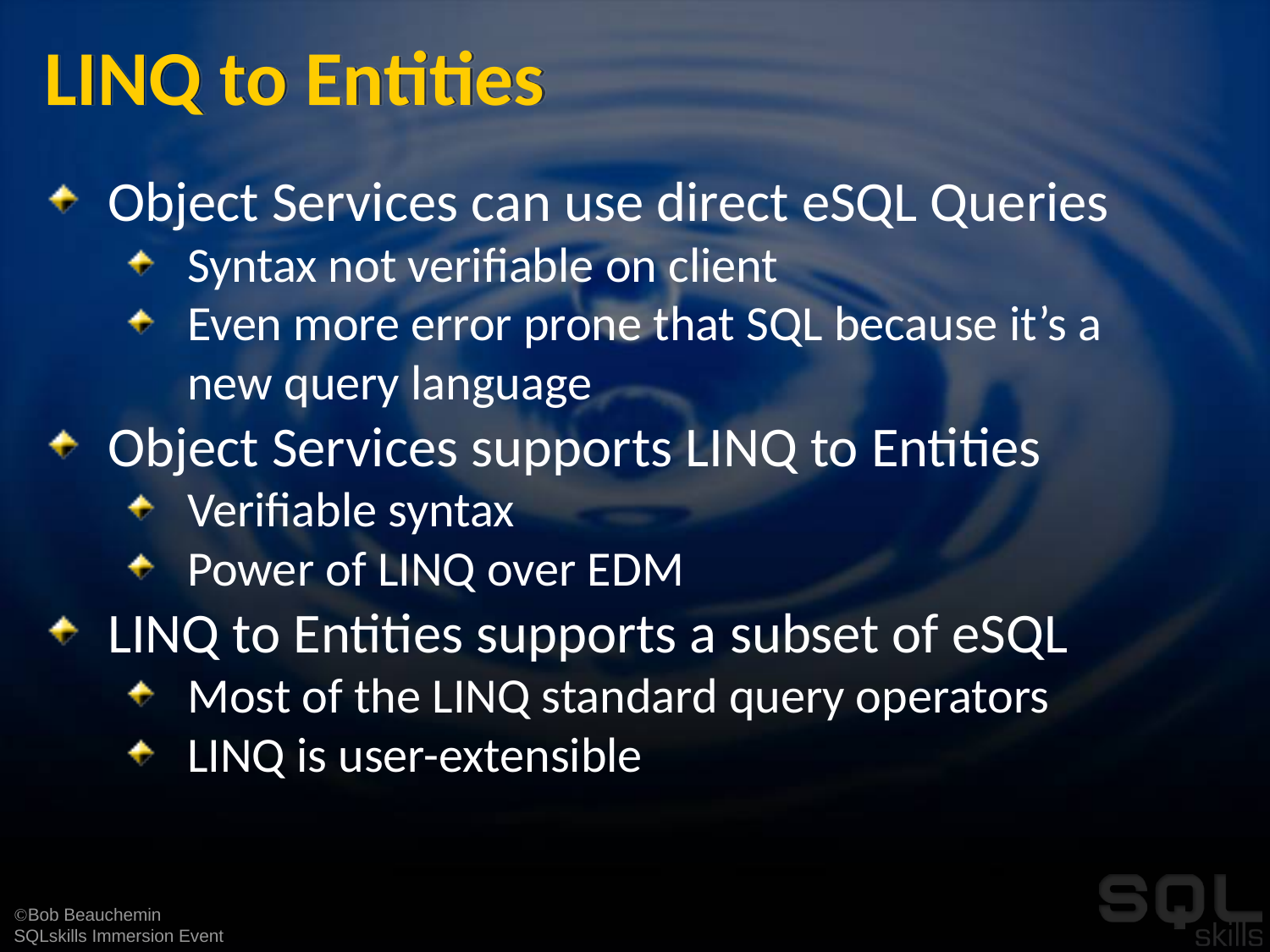

# LINQ to Entities
Object Services can use direct eSQL Queries
Syntax not verifiable on client
Even more error prone that SQL because it’s a new query language
Object Services supports LINQ to Entities
Verifiable syntax
Power of LINQ over EDM
LINQ to Entities supports a subset of eSQL
Most of the LINQ standard query operators
LINQ is user-extensible